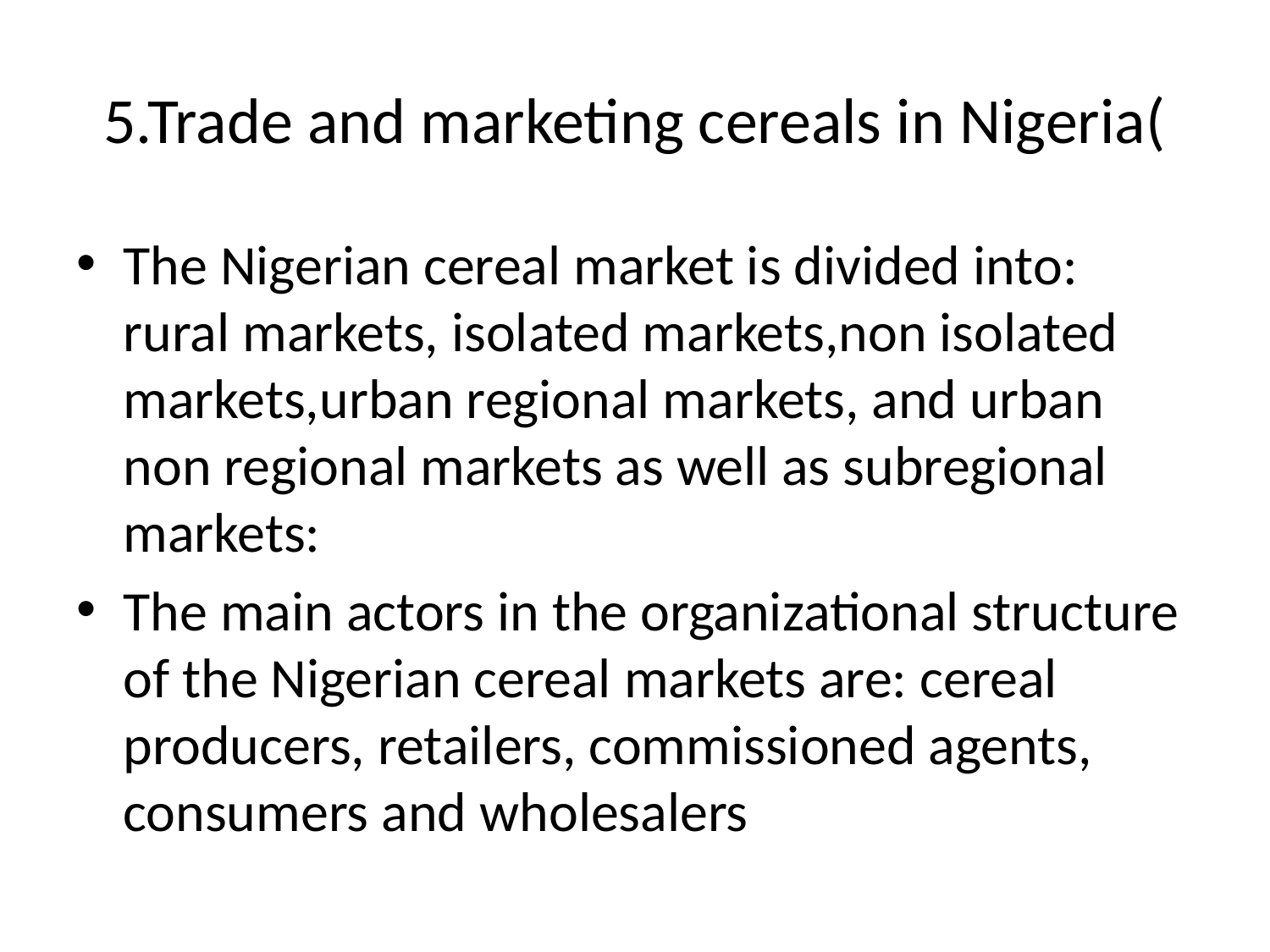

# 5.Trade and marketing cereals in Nigeria(
The Nigerian cereal market is divided into: rural markets, isolated markets,non isolated markets,urban regional markets, and urban non regional markets as well as subregional markets:
The main actors in the organizational structure of the Nigerian cereal markets are: cereal producers, retailers, commissioned agents, consumers and wholesalers